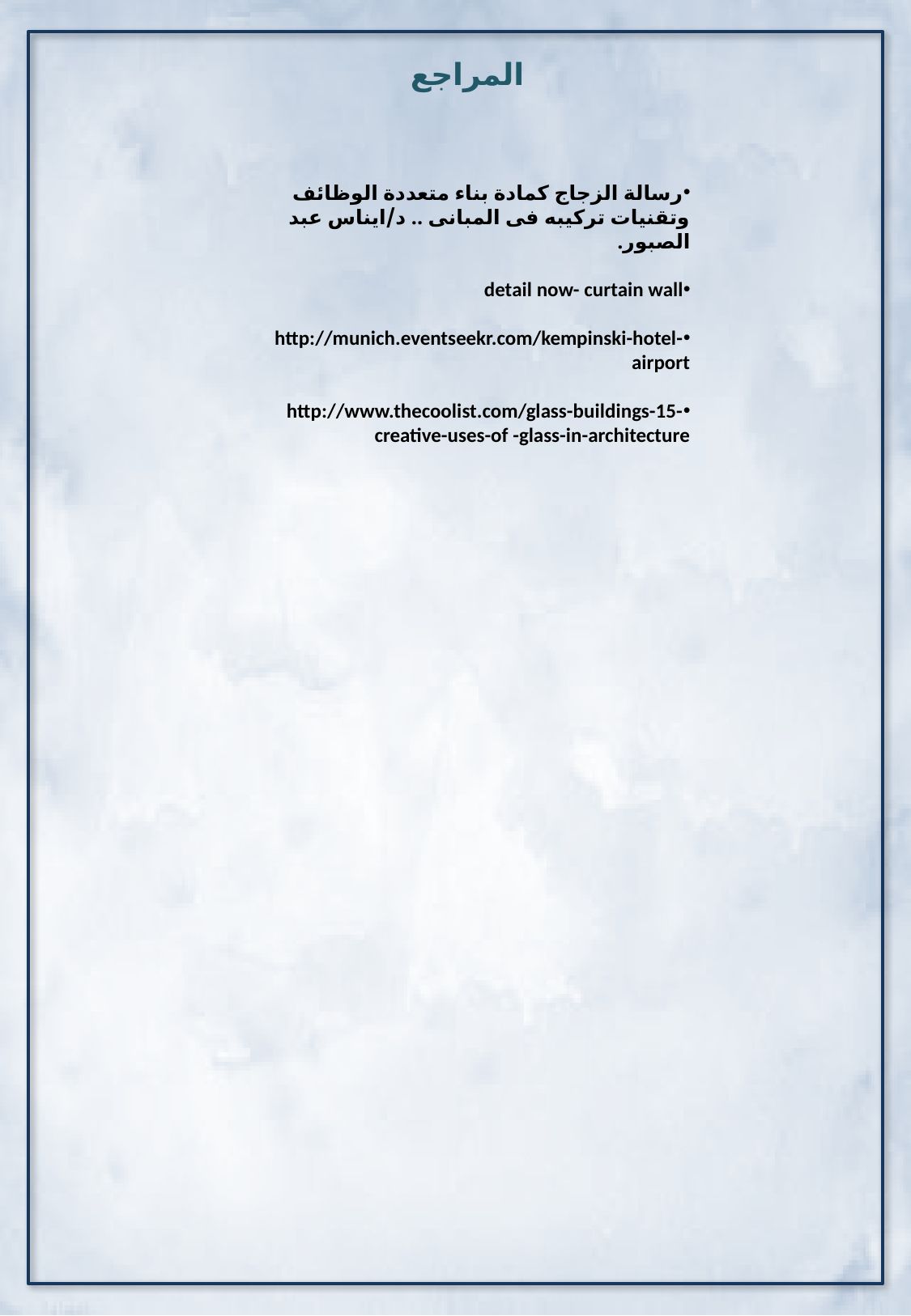

المراجع
رسالة الزجاج كمادة بناء متعددة الوظائف وتقنيات تركيبه فى المبانى .. د/ايناس عبد الصبور.

detail now- curtain wall

http://munich.eventseekr.com/kempinski-hotel-airport

http://www.thecoolist.com/glass-buildings-15-creative-uses-of -glass-in-architecture